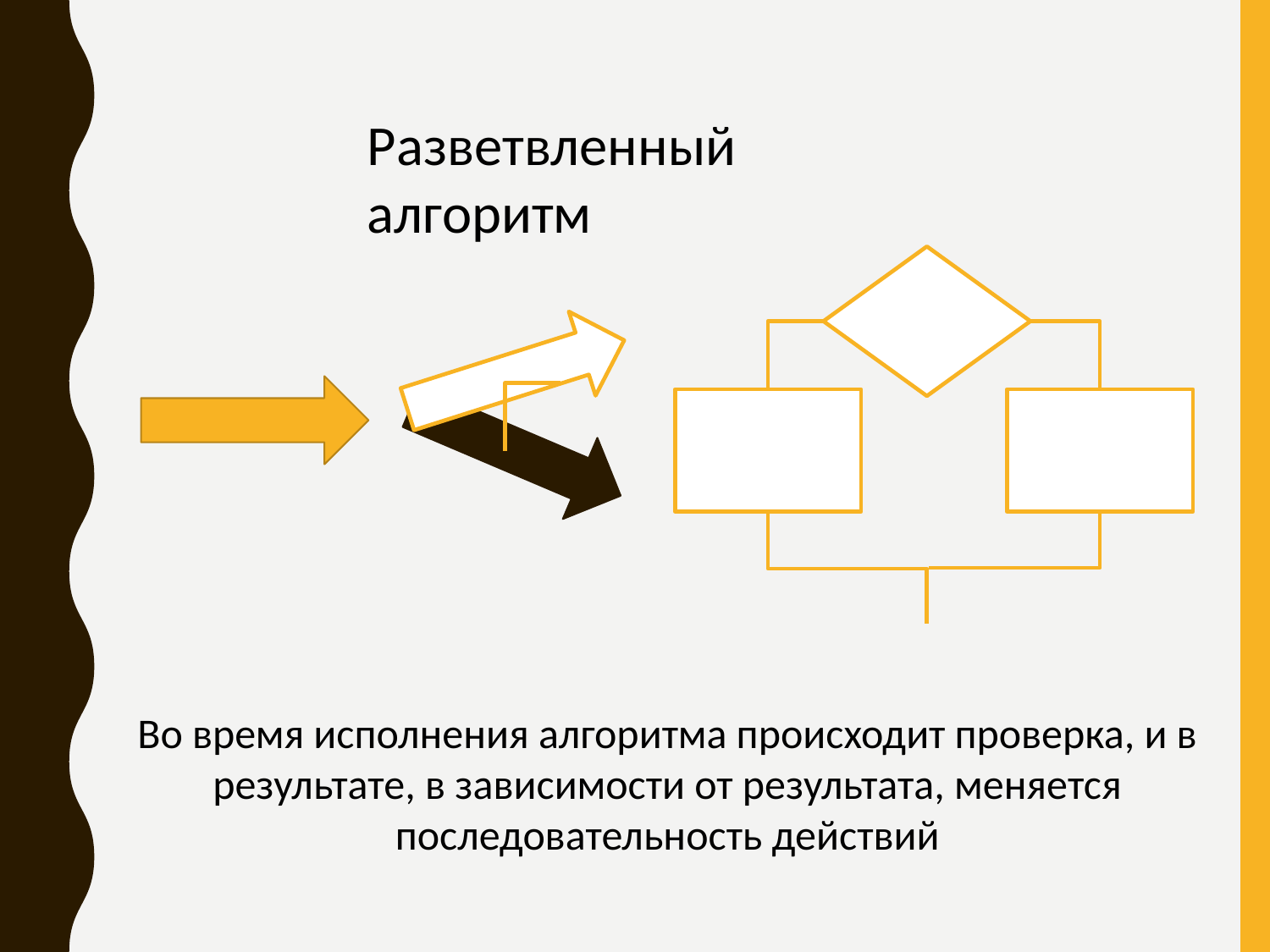

Разветвленный алгоритм

Во время исполнения алгоритма происходит проверка, и в результате, в зависимости от результата, меняется последовательность действий